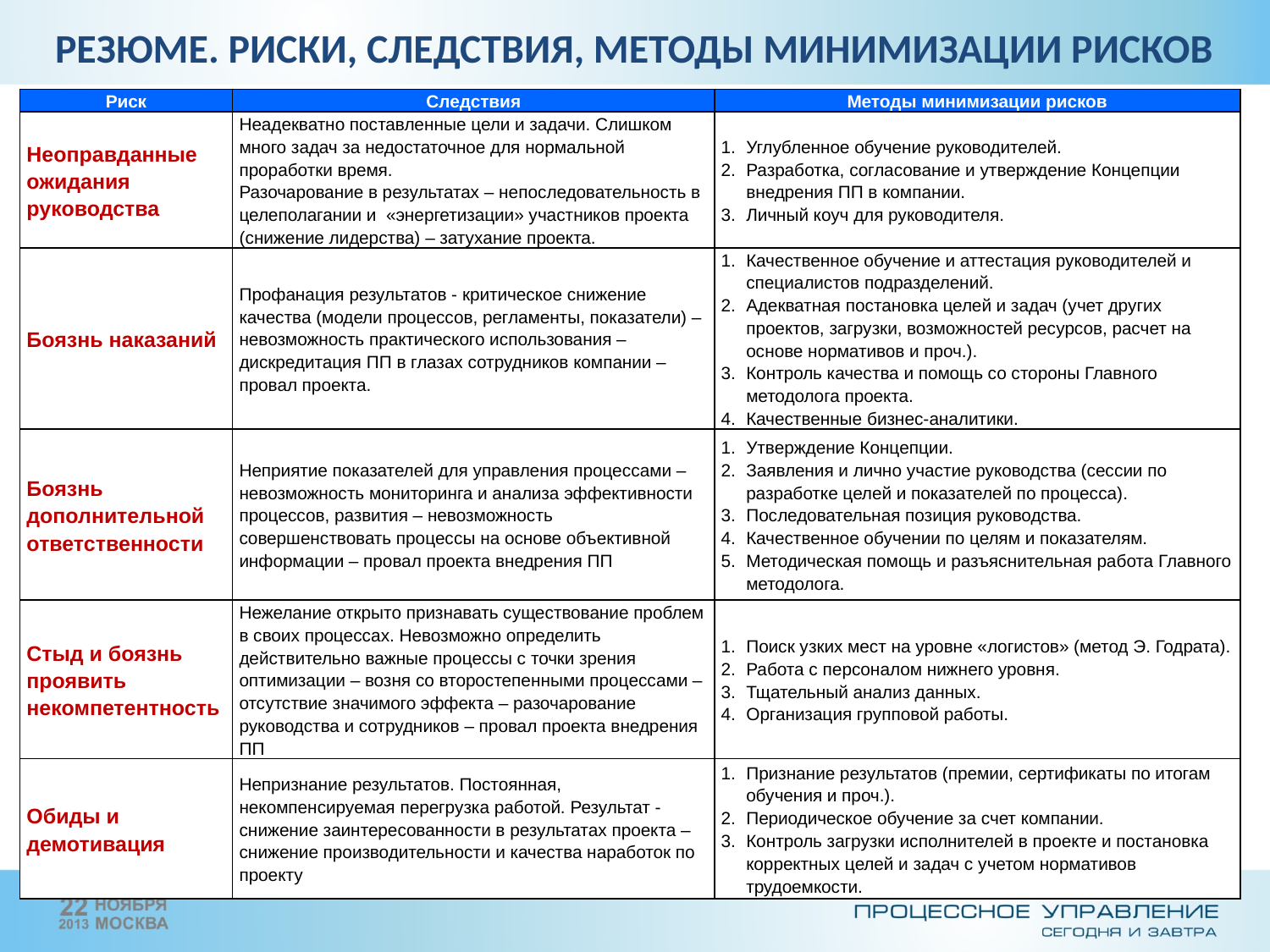

РЕЗЮМЕ. РИСКИ, СЛЕДСТВИЯ, МЕТОДЫ МИНИМИЗАЦИИ РИСКОВ
| Риск | Следствия | Методы минимизации рисков |
| --- | --- | --- |
| Неоправданные ожидания руководства | Неадекватно поставленные цели и задачи. Слишком много задач за недостаточное для нормальной проработки время. Разочарование в результатах – непоследовательность в целеполагании и «энергетизации» участников проекта (снижение лидерства) – затухание проекта. | Углубленное обучение руководителей. Разработка, согласование и утверждение Концепции внедрения ПП в компании. Личный коуч для руководителя. |
| Боязнь наказаний | Профанация результатов - критическое снижение качества (модели процессов, регламенты, показатели) – невозможность практического использования – дискредитация ПП в глазах сотрудников компании – провал проекта. | Качественное обучение и аттестация руководителей и специалистов подразделений. Адекватная постановка целей и задач (учет других проектов, загрузки, возможностей ресурсов, расчет на основе нормативов и проч.). Контроль качества и помощь со стороны Главного методолога проекта. Качественные бизнес-аналитики. |
| Боязнь дополнительной ответственности | Неприятие показателей для управления процессами – невозможность мониторинга и анализа эффективности процессов, развития – невозможность совершенствовать процессы на основе объективной информации – провал проекта внедрения ПП | Утверждение Концепции. Заявления и лично участие руководства (сессии по разработке целей и показателей по процесса). Последовательная позиция руководства. Качественное обучении по целям и показателям. Методическая помощь и разъяснительная работа Главного методолога. |
| Стыд и боязнь проявить некомпетентность | Нежелание открыто признавать существование проблем в своих процессах. Невозможно определить действительно важные процессы с точки зрения оптимизации – возня со второстепенными процессами – отсутствие значимого эффекта – разочарование руководства и сотрудников – провал проекта внедрения ПП | Поиск узких мест на уровне «логистов» (метод Э. Годрата). Работа с персоналом нижнего уровня. Тщательный анализ данных. Организация групповой работы. |
| Обиды и демотивация | Непризнание результатов. Постоянная, некомпенсируемая перегрузка работой. Результат - снижение заинтересованности в результатах проекта – снижение производительности и качества наработок по проекту | Признание результатов (премии, сертификаты по итогам обучения и проч.). Периодическое обучение за счет компании. Контроль загрузки исполнителей в проекте и постановка корректных целей и задач с учетом нормативов трудоемкости. |